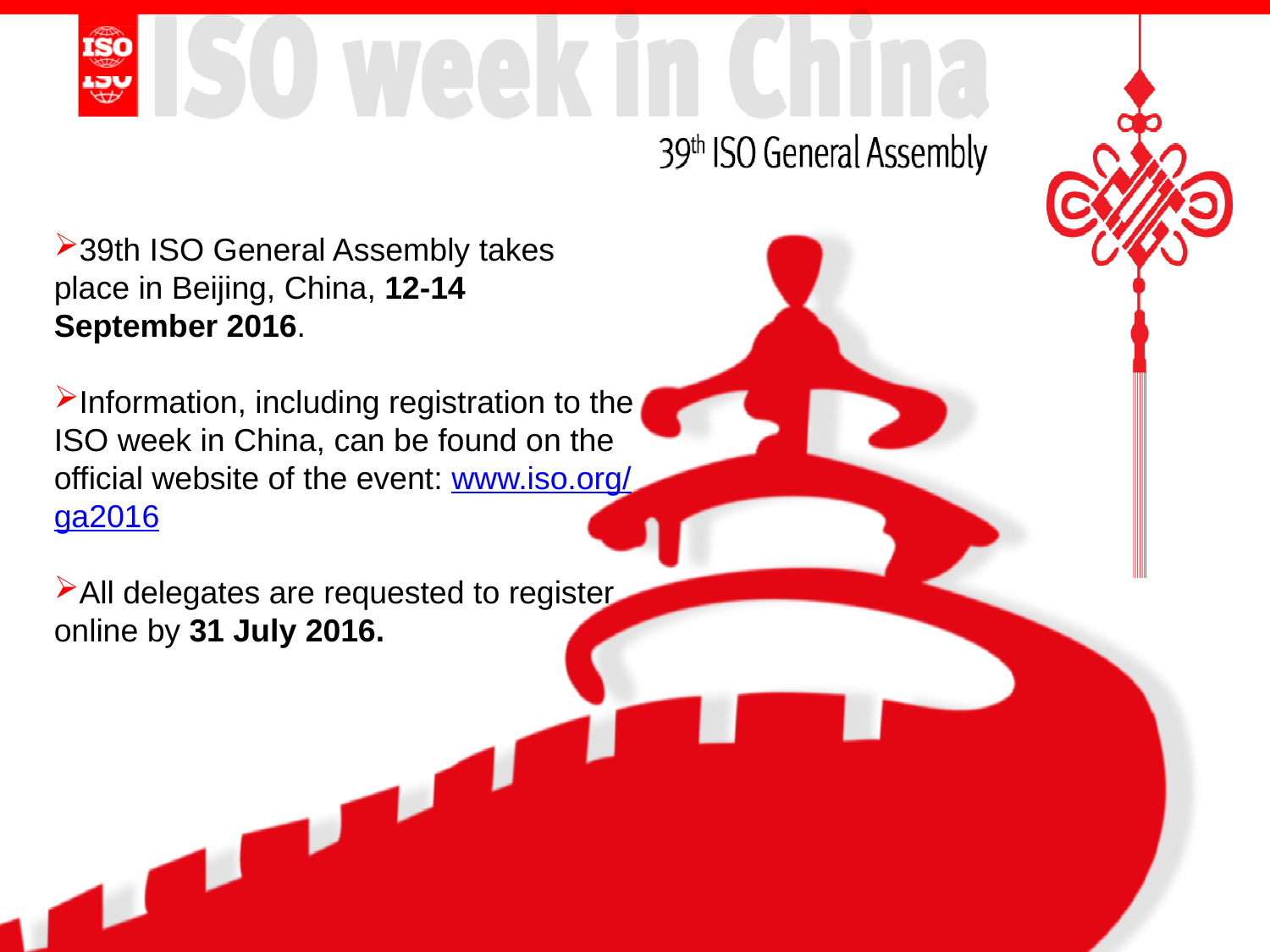

39th ISO General Assembly takes place in Beijing, China, 12-14 September 2016.

Information, including registration to the ISO week in China, can be found on the official website of the event: www.iso.org/ga2016

All delegates are requested to register online by 31 July 2016.

27